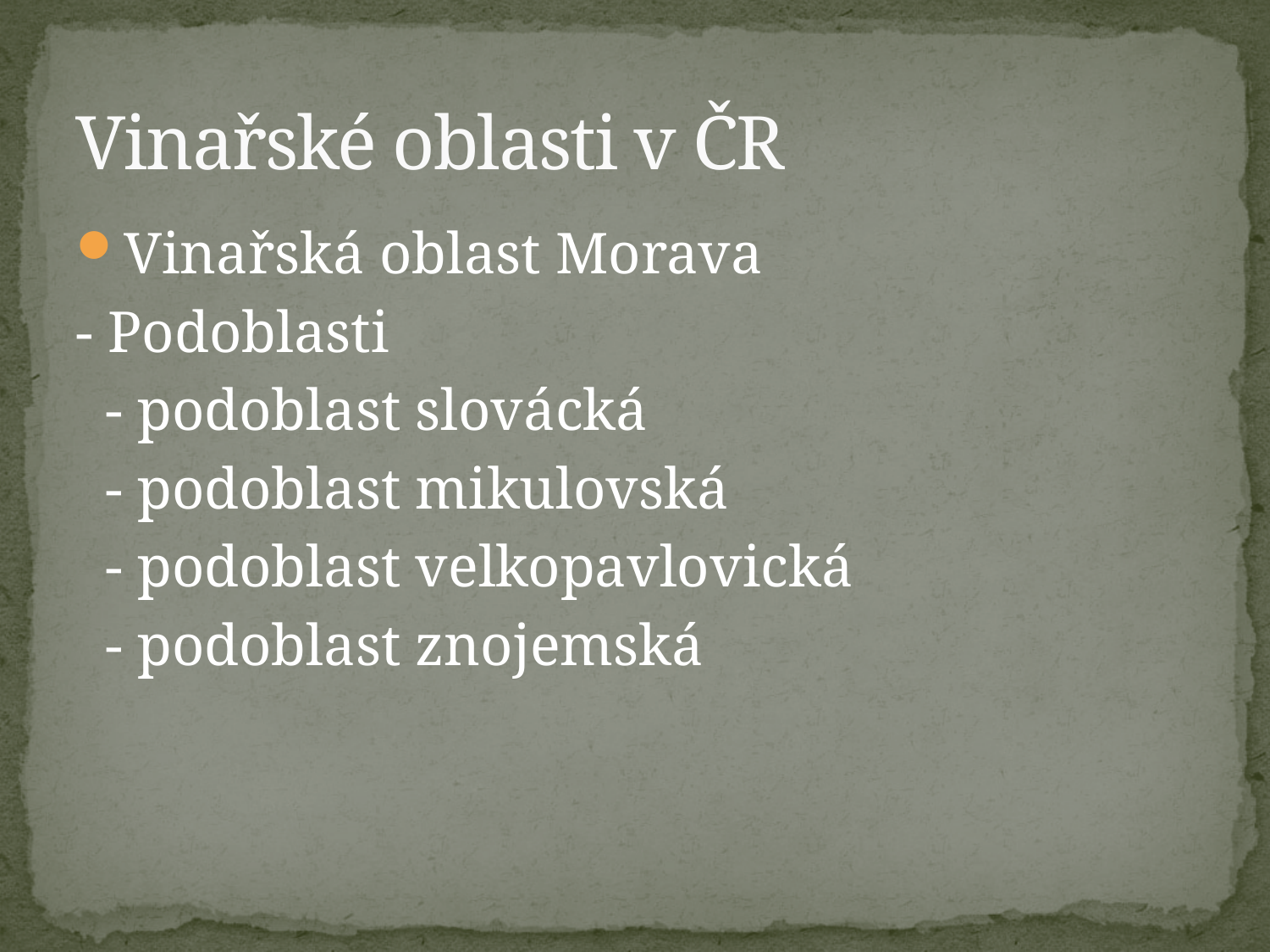

# Vinařské oblasti v ČR
Vinařská oblast Morava
- Podoblasti
  - podoblast slovácká
  - podoblast mikulovská
  - podoblast velkopavlovická
  - podoblast znojemská